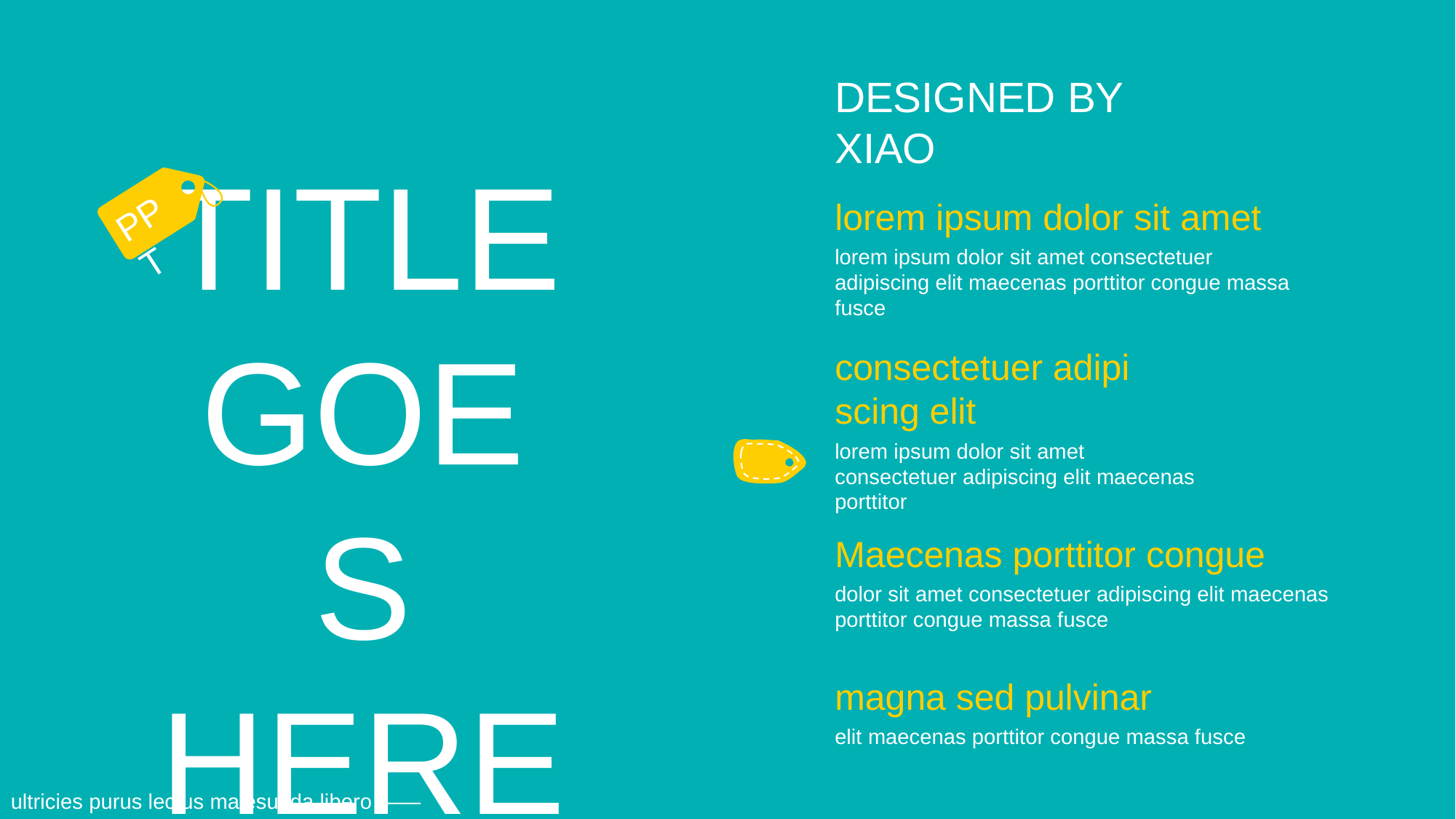

DESIGNED BY XIAO
TITLE GOES HERE

PPT
lorem ipsum dolor sit amet
lorem ipsum dolor sit amet consectetuer adipiscing elit maecenas porttitor congue massa fusce
consectetuer adipi
scing elit
lorem ipsum dolor sit amet consectetuer adipiscing elit maecenas porttitor

Maecenas porttitor congue
dolor sit amet consectetuer adipiscing elit maecenas porttitor congue massa fusce
magna sed pulvinar
elit maecenas porttitor congue massa fusce
ultricies purus lectus malesuada libero ——